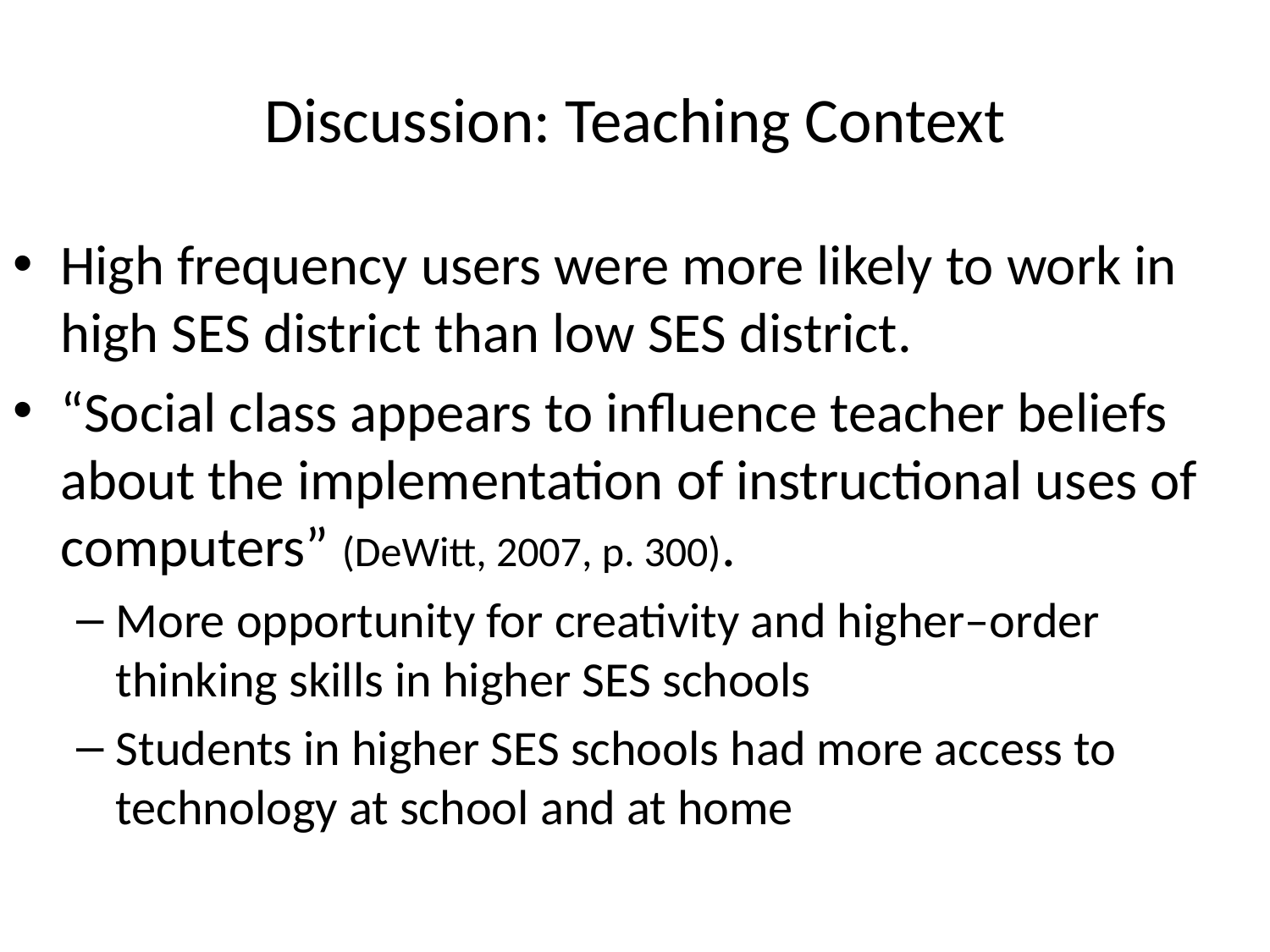

# Discussion: Teaching Context
High frequency users were more likely to work in high SES district than low SES district.
“Social class appears to influence teacher beliefs about the implementation of instructional uses of computers” (DeWitt, 2007, p. 300).
More opportunity for creativity and higher–order thinking skills in higher SES schools
Students in higher SES schools had more access to technology at school and at home